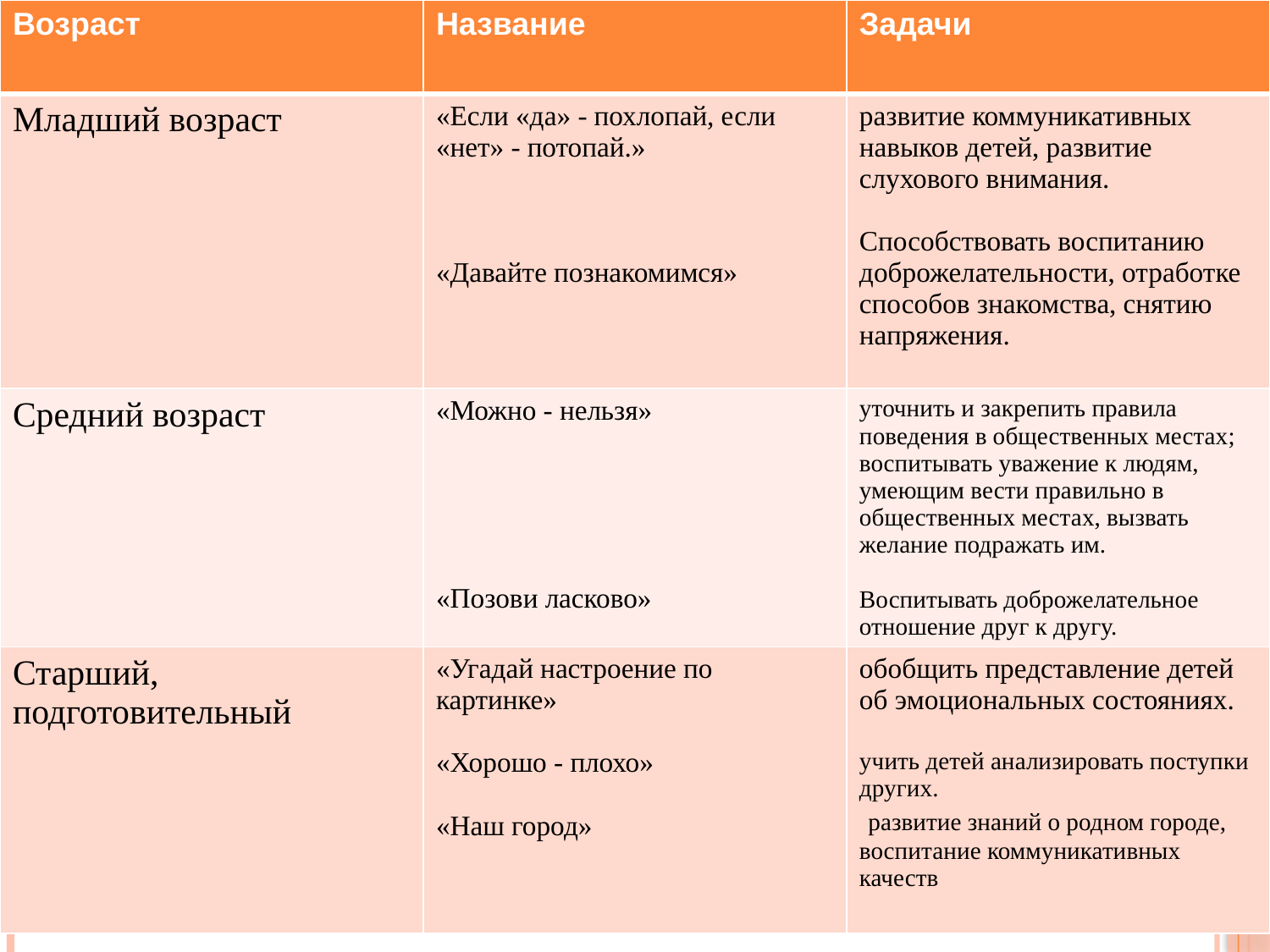

| Возраст | Название | Задачи |
| --- | --- | --- |
| Младший возраст | «Если «да» - похлопай, если «нет» - потопай.» «Давайте познакомимся» | развитие коммуникативных навыков детей, развитие слухового внимания. Способствовать воспитанию доброжелательности, отработке способов знакомства, снятию напряжения. |
| Средний возраст | «Можно - нельзя» «Позови ласково» | уточнить и закрепить правила поведения в общественных местах; воспитывать уважение к людям, умеющим вести правильно в общественных местах, вызвать желание подражать им. Воспитывать доброжелательное отношение друг к другу. |
| Старший, подготовительный | «Угадай настроение по картинке» «Хорошо - плохо» «Наш город» | обобщить представление детей об эмоциональных состояниях. учить детей анализировать поступки других.  развитие знаний о родном городе, воспитание коммуникативных качеств |
#